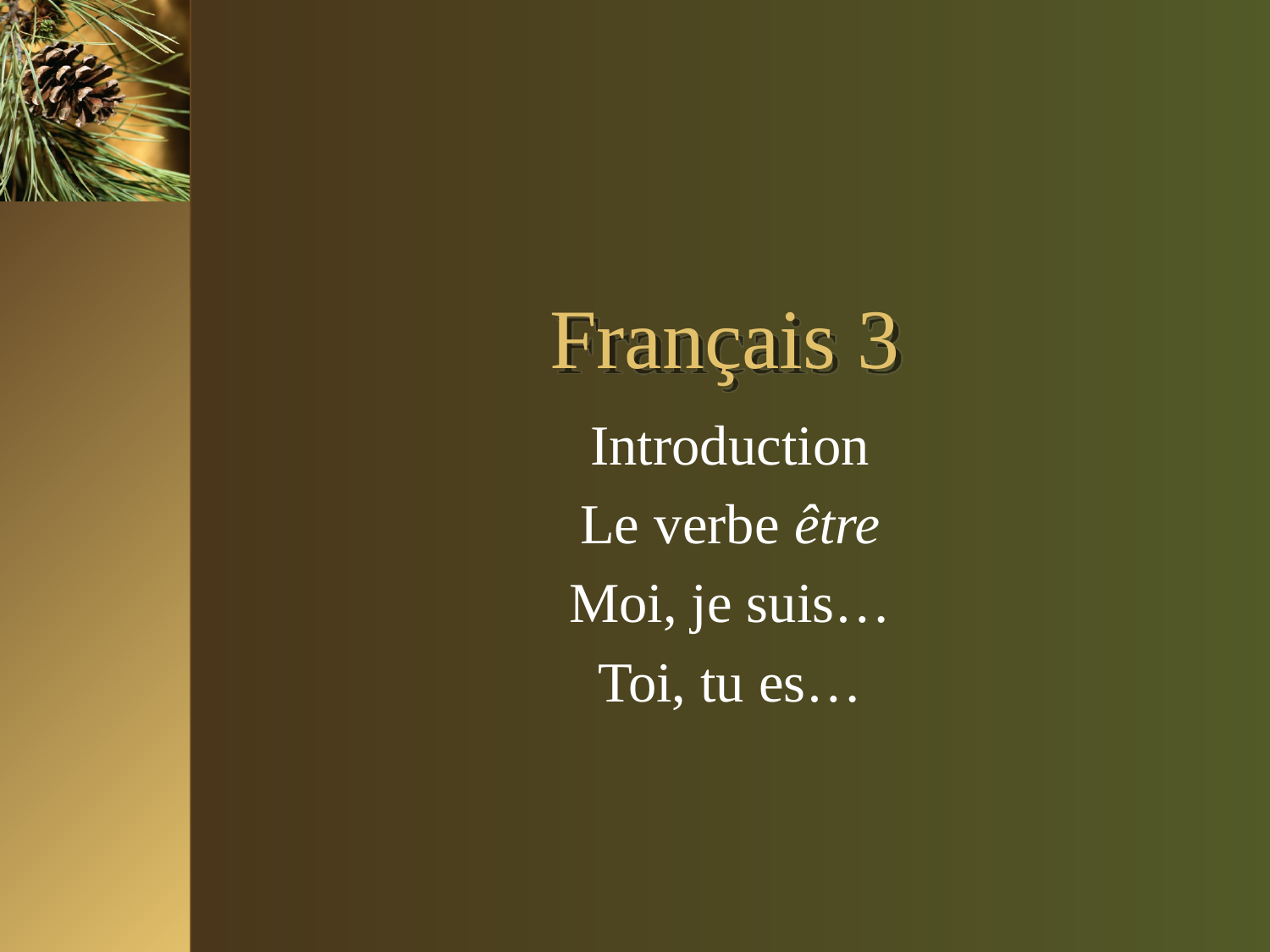

# Français 3
Introduction
Le verbe être
Moi, je suis…
Toi, tu es…